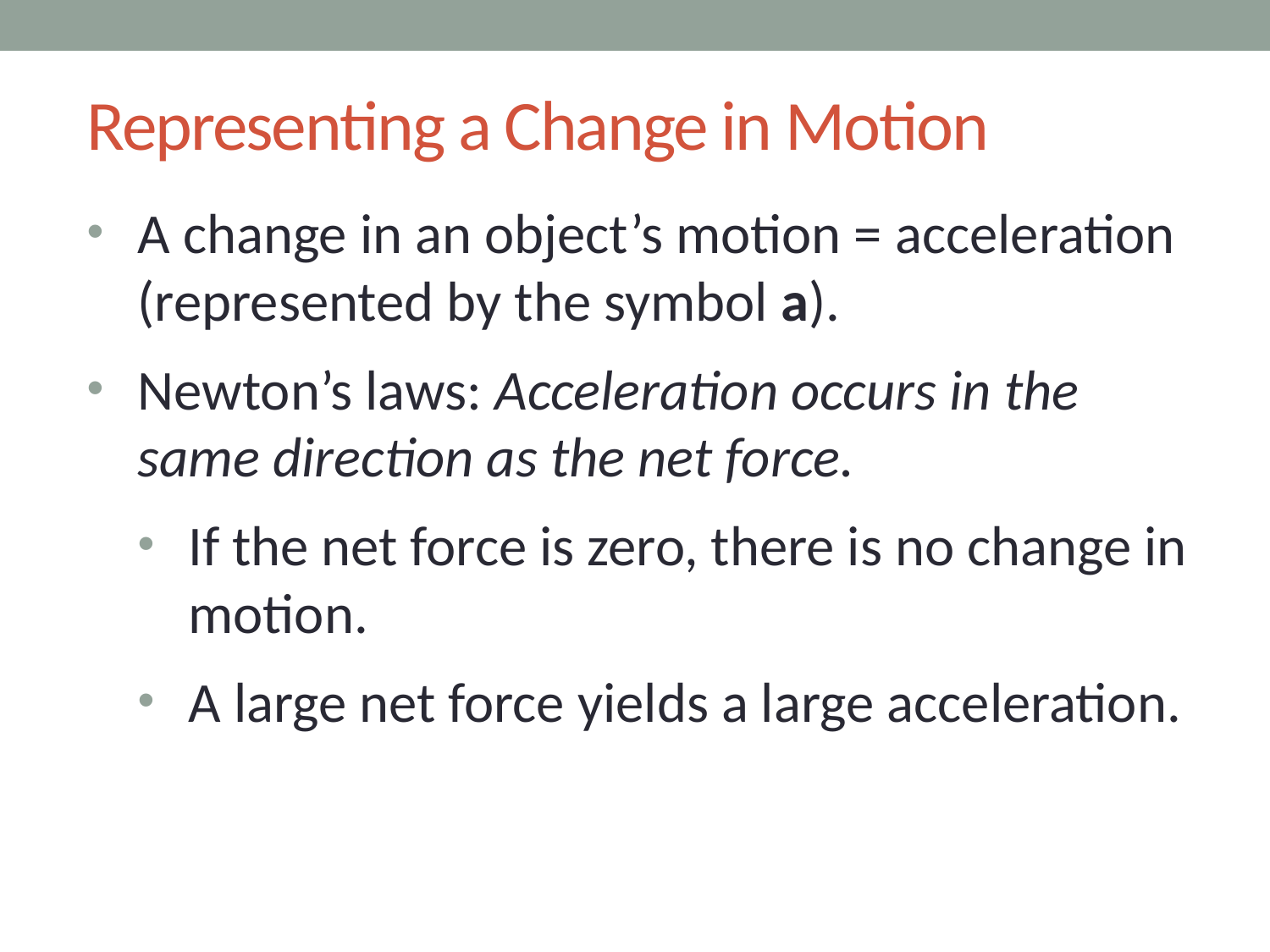

# Representing a Change in Motion
A change in an object’s motion = acceleration (represented by the symbol a).
Newton’s laws: Acceleration occurs in the same direction as the net force.
If the net force is zero, there is no change in motion.
A large net force yields a large acceleration.